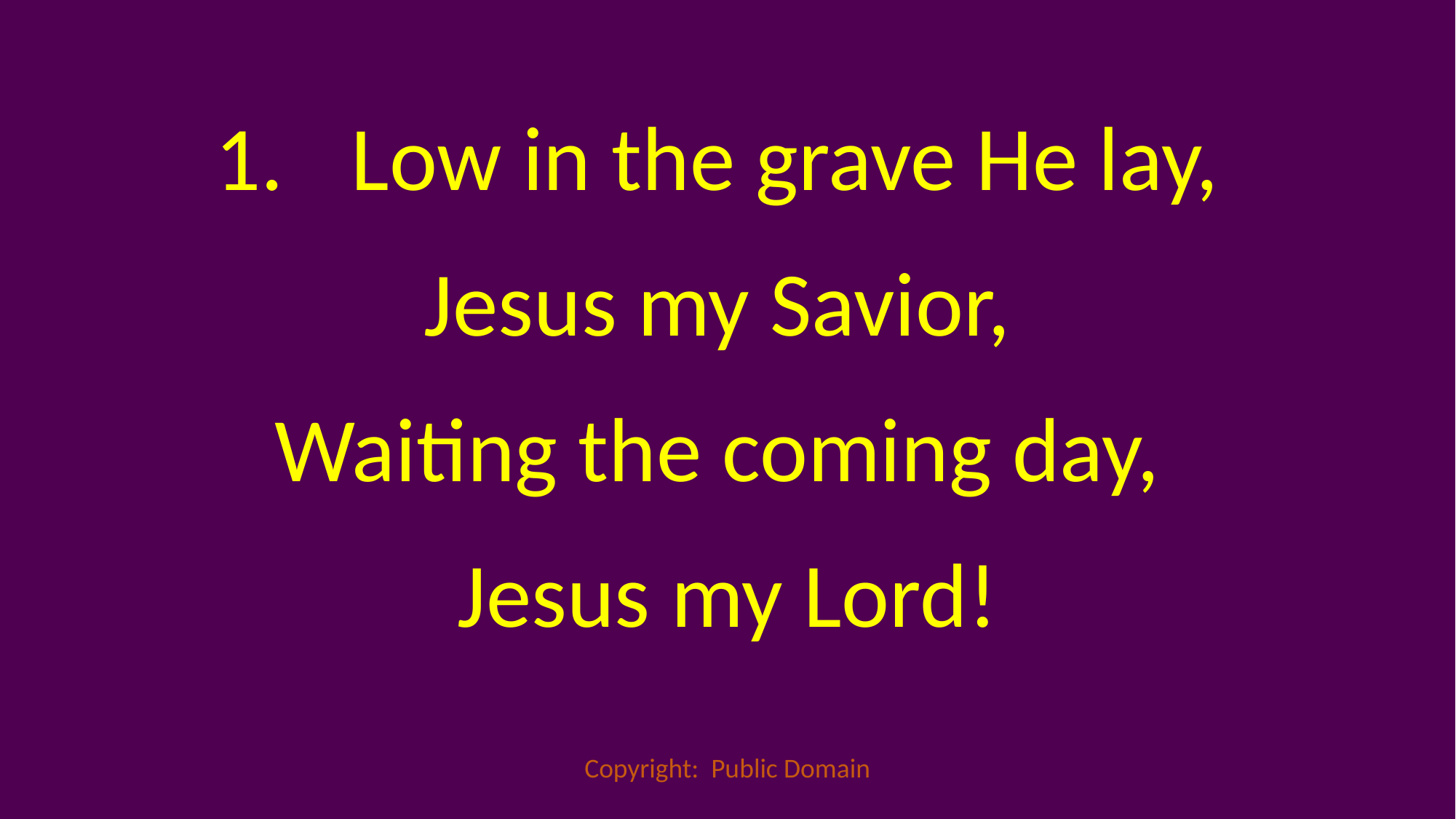

Low in the grave He lay,
Jesus my Savior,
Waiting the coming day,
Jesus my Lord!
Copyright:  Public Domain